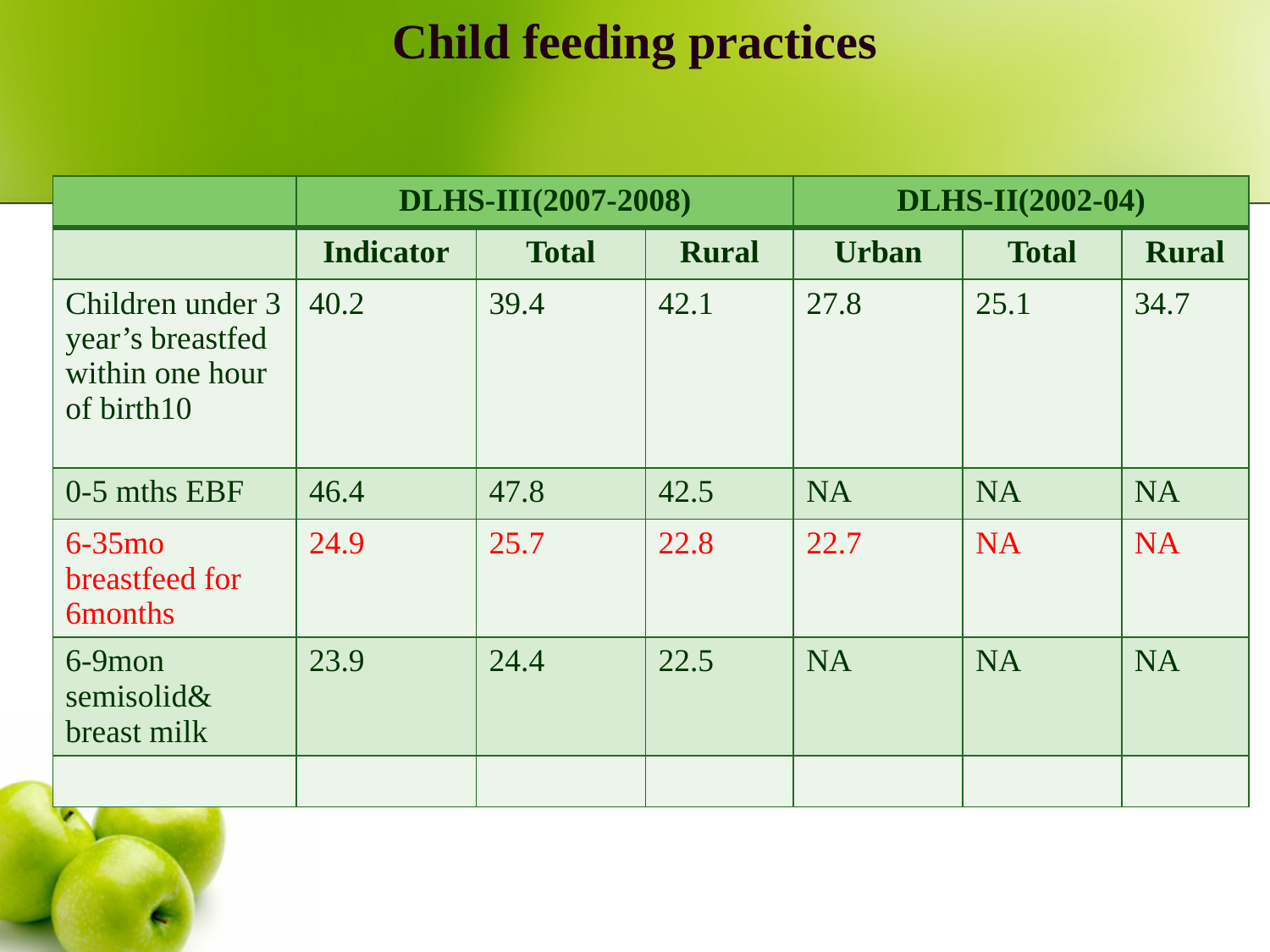

# Child feeding practices
|  | DLHS-III(2007-2008) |  |  | DLHS-II(2002-04) |  |  |
| --- | --- | --- | --- | --- | --- | --- |
|  | Indicator | Total | Rural | Urban | Total | Rural |
| Children under 3 year’s breastfed within one hour of birth10 | 40.2 | 39.4 | 42.1 | 27.8 | 25.1 | 34.7 |
| 0-5 mths EBF | 46.4 | 47.8 | 42.5 | NA | NA | NA |
| 6-35mo breastfeed for 6months | 24.9 | 25.7 | 22.8 | 22.7 | NA | NA |
| 6-9mon semisolid& breast milk | 23.9 | 24.4 | 22.5 | NA | NA | NA |
|  |  |  |  |  |  |  |